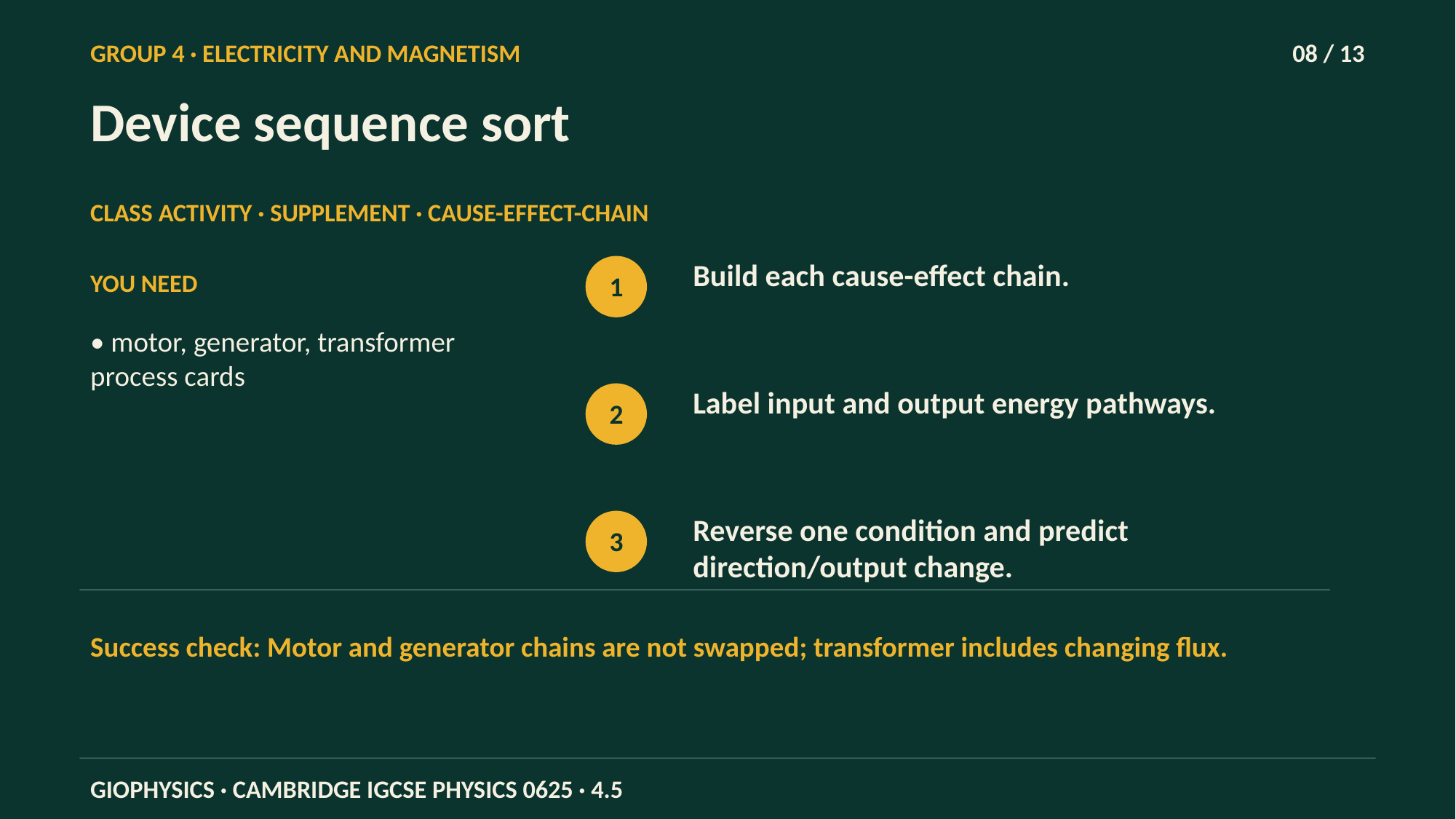

GROUP 4 · ELECTRICITY AND MAGNETISM
08 / 13
Device sequence sort
CLASS ACTIVITY · SUPPLEMENT · CAUSE-EFFECT-CHAIN
Build each cause-effect chain.

YOU NEED
1
• motor, generator, transformer process cards
Label input and output energy pathways.

2
Reverse one condition and predict direction/output change.

3

Success check: Motor and generator chains are not swapped; transformer includes changing flux.

GIOPHYSICS · CAMBRIDGE IGCSE PHYSICS 0625 · 4.5